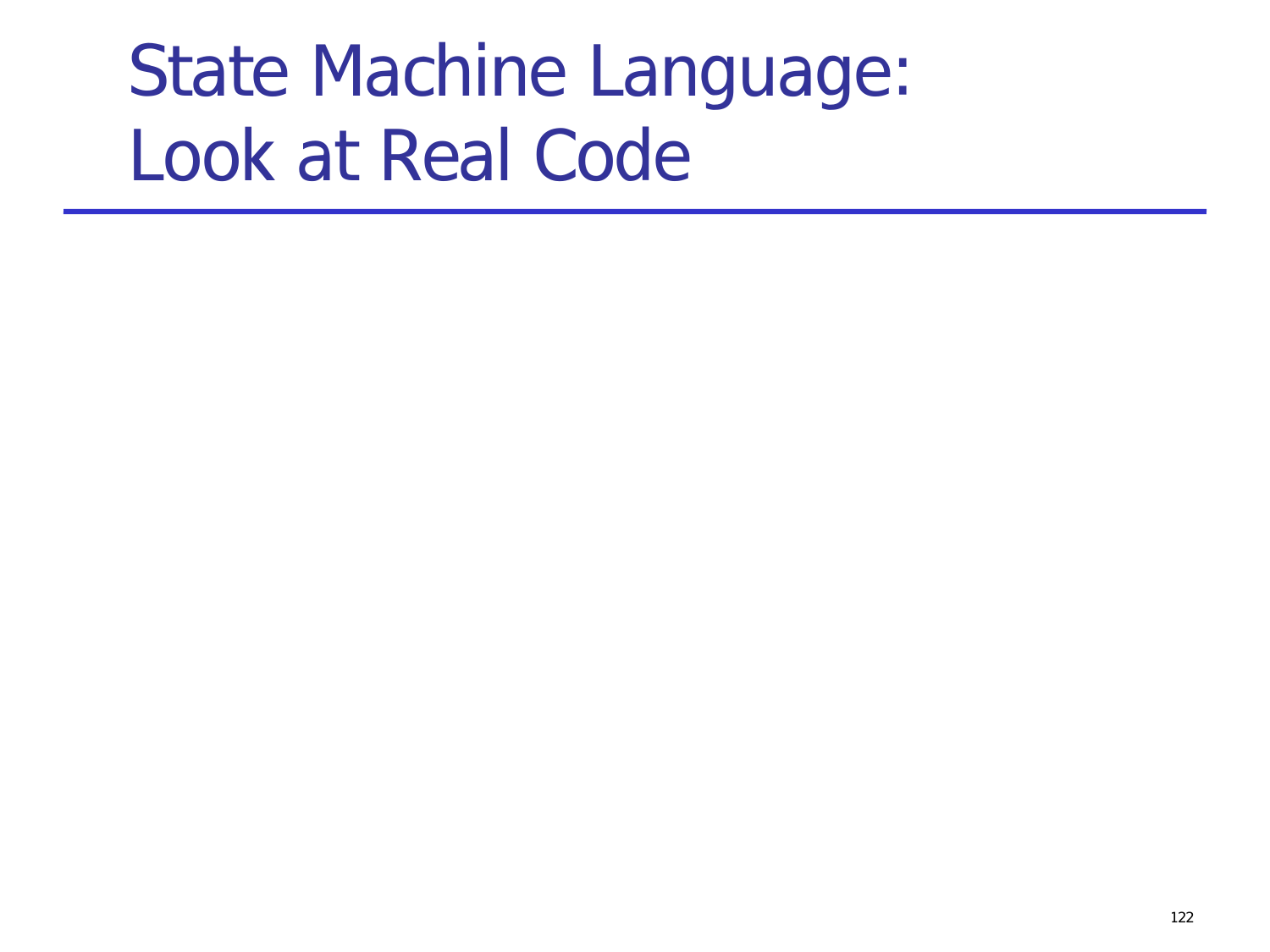

# State Machine Language: Look at Real Code

122